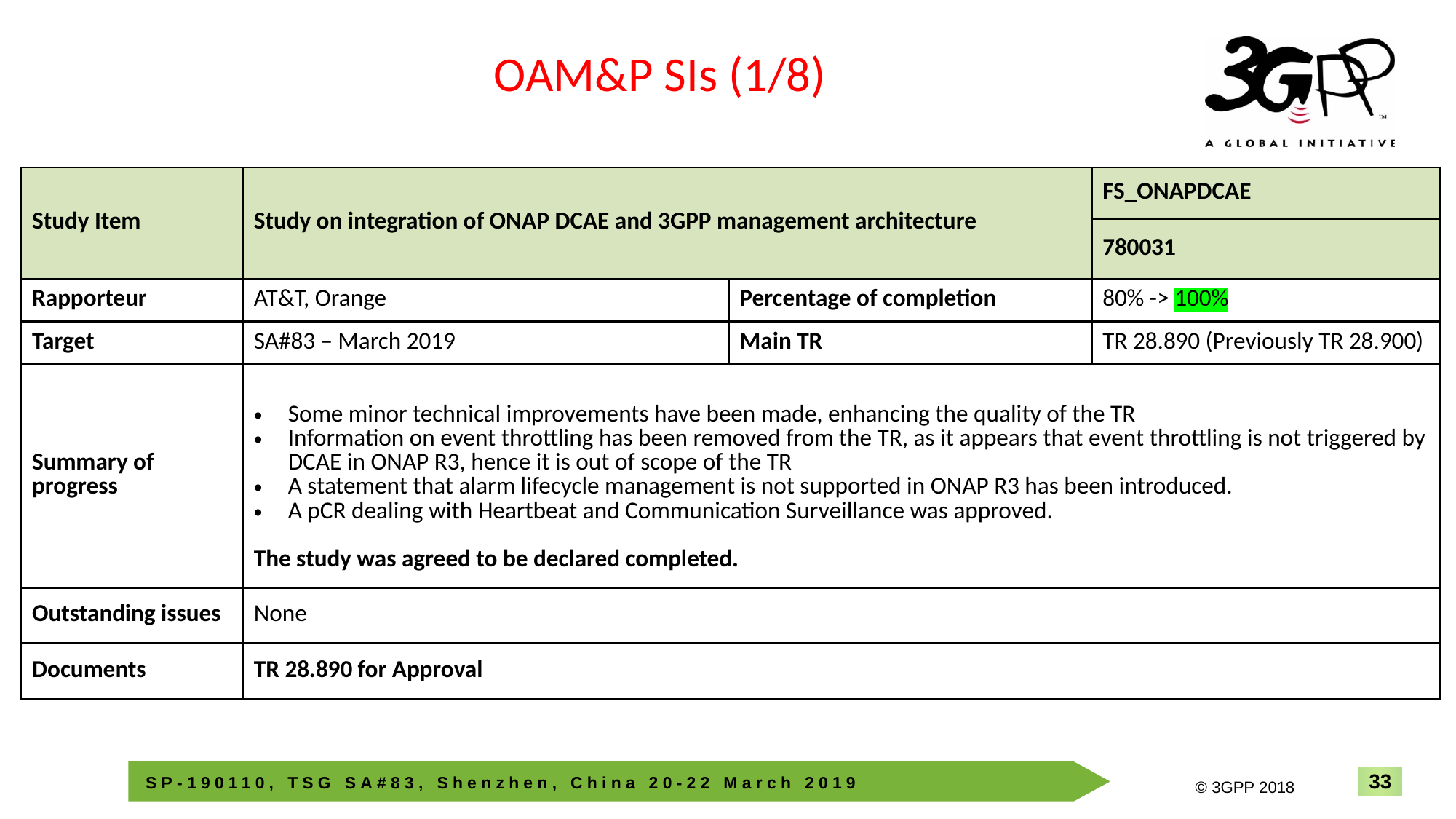

OAM&P SIs (1/8)
| Study Item | Study on integration of ONAP DCAE and 3GPP management architecture |  | FS\_ONAPDCAE |
| --- | --- | --- | --- |
|  |  |  | 780031 |
| Rapporteur | AT&T, Orange | Percentage of completion | 80% -> 100% |
| Target | SA#83 – March 2019 | Main TR | TR 28.890 (Previously TR 28.900) |
| Summary of progress | Some minor technical improvements have been made, enhancing the quality of the TR Information on event throttling has been removed from the TR, as it appears that event throttling is not triggered by DCAE in ONAP R3, hence it is out of scope of the TR A statement that alarm lifecycle management is not supported in ONAP R3 has been introduced. A pCR dealing with Heartbeat and Communication Surveillance was approved. The study was agreed to be declared completed. |  |  |
| Outstanding issues | None |  |  |
| Documents | TR 28.890 for Approval |  |  |